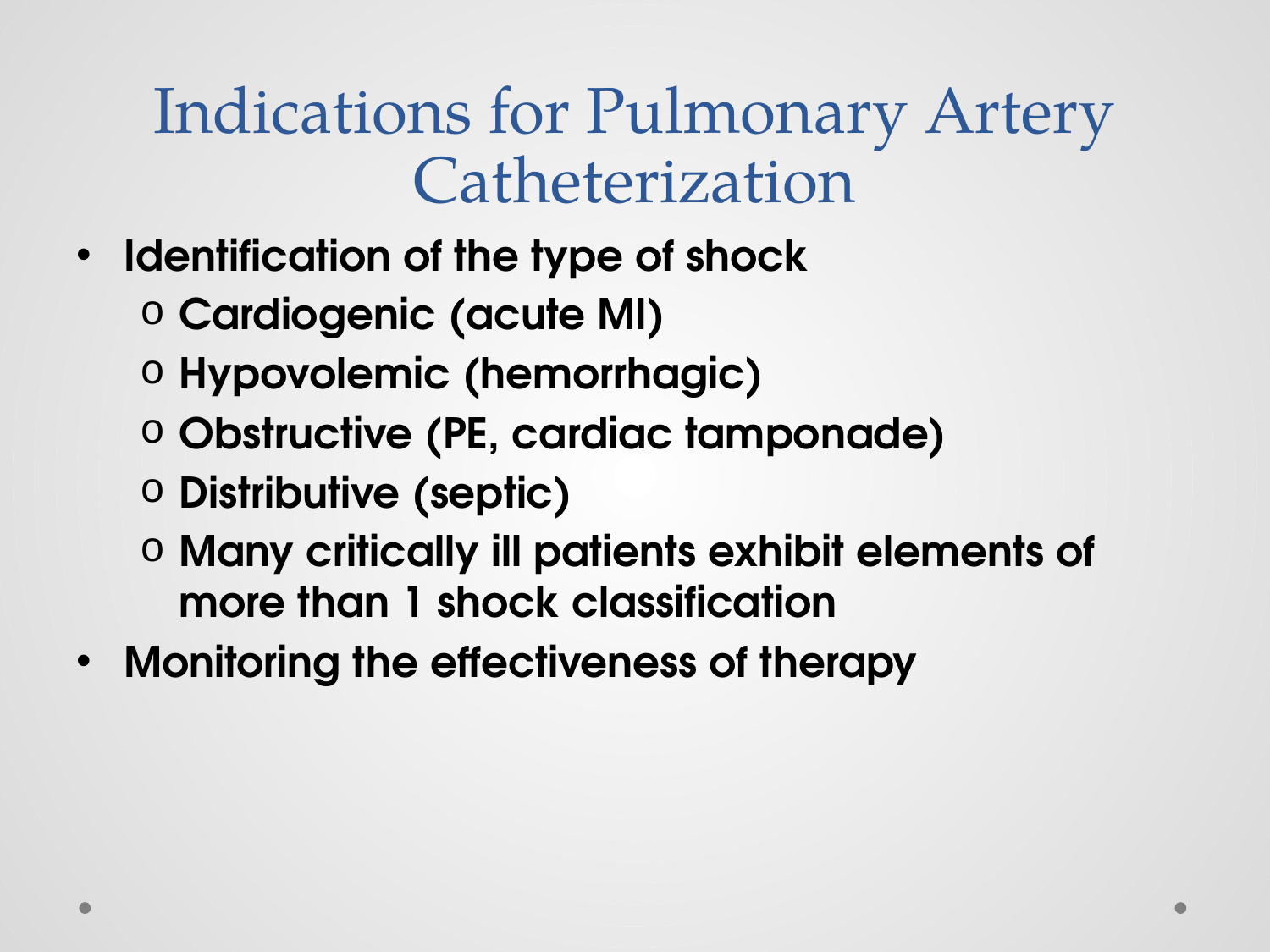

# Indications for Pulmonary Artery Catheterization
Identification of the type of shock
Cardiogenic (acute MI)
Hypovolemic (hemorrhagic)
Obstructive (PE, cardiac tamponade)
Distributive (septic)
Many critically ill patients exhibit elements of more than 1 shock classification
Monitoring the effectiveness of therapy